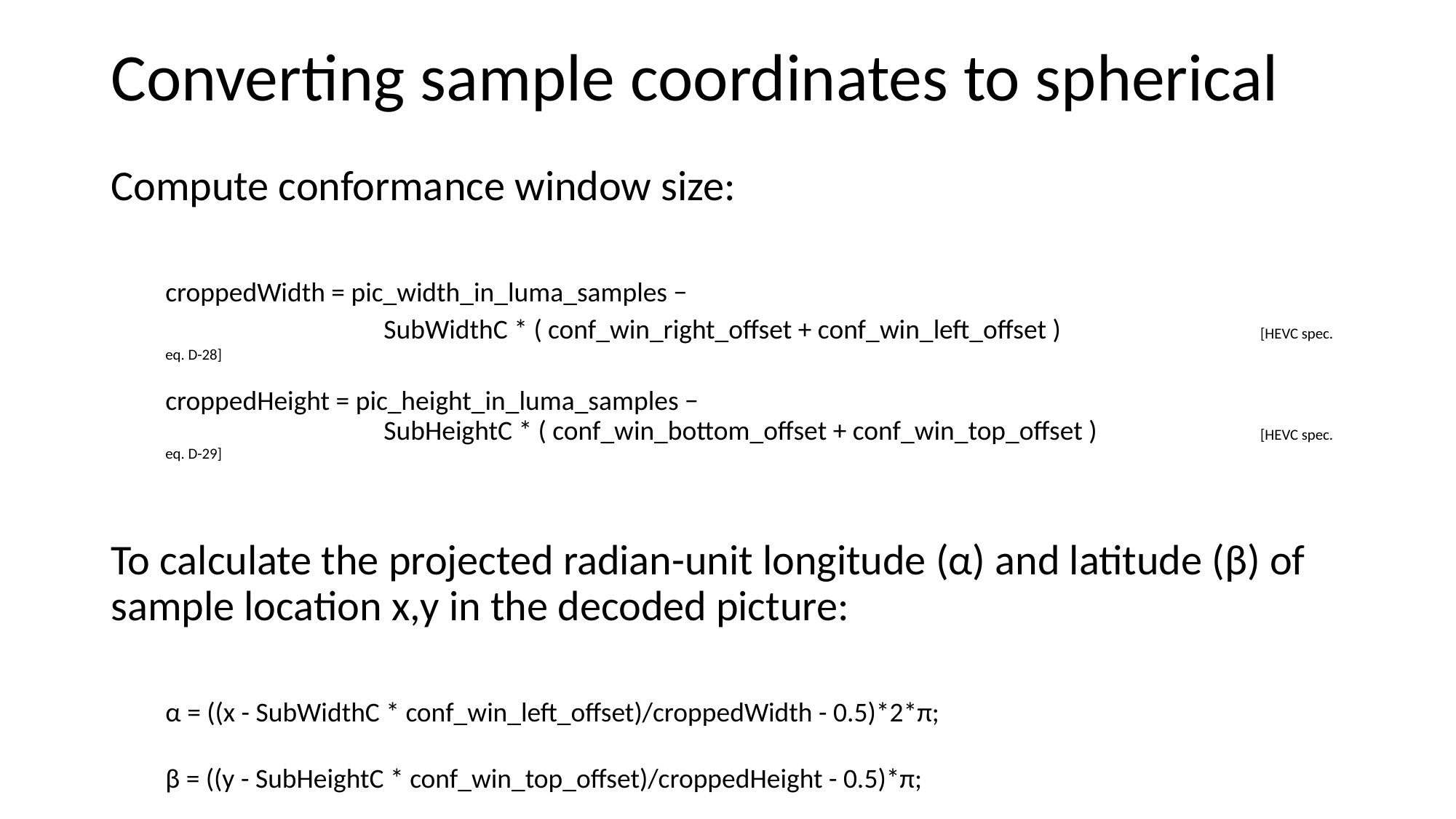

# Converting sample coordinates to spherical
Compute conformance window size:

croppedWidth = pic_width_in_luma_samples −
		SubWidthC * ( conf_win_right_offset + conf_win_left_offset ) 	 	 [HEVC spec. eq. D-28]
croppedHeight = pic_height_in_luma_samples −
		SubHeightC * ( conf_win_bottom_offset + conf_win_top_offset ) 		 [HEVC spec. eq. D-29]

To calculate the projected radian-unit longitude (α) and latitude (β) of sample location x,y in the decoded picture:

α = ((x - SubWidthC * conf_win_left_offset)/croppedWidth - 0.5)*2*π;
β = ((y - SubHeightC * conf_win_top_offset)/croppedHeight - 0.5)*π;